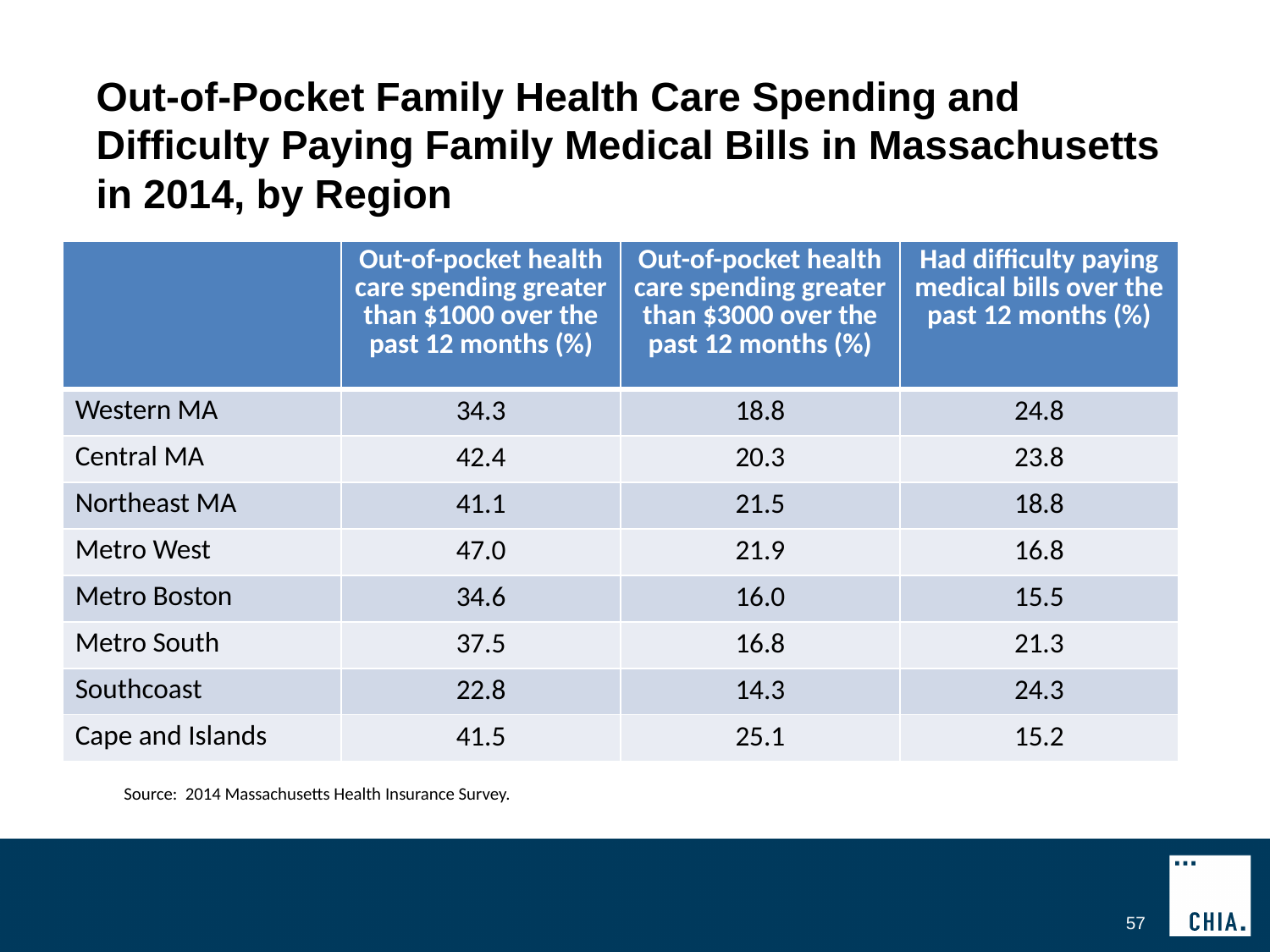

Out-of-Pocket Family Health Care Spending and Difficulty Paying Family Medical Bills in Massachusetts in 2014, by Region
|  | Out-of-pocket health care spending greater than $1000 over the past 12 months (%) | Out-of-pocket health care spending greater than $3000 over the past 12 months (%) | Had difficulty paying medical bills over the past 12 months (%) |
| --- | --- | --- | --- |
| Western MA | 34.3 | 18.8 | 24.8 |
| Central MA | 42.4 | 20.3 | 23.8 |
| Northeast MA | 41.1 | 21.5 | 18.8 |
| Metro West | 47.0 | 21.9 | 16.8 |
| Metro Boston | 34.6 | 16.0 | 15.5 |
| Metro South | 37.5 | 16.8 | 21.3 |
| Southcoast | 22.8 | 14.3 | 24.3 |
| Cape and Islands | 41.5 | 25.1 | 15.2 |
Source:  2014 Massachusetts Health Insurance Survey.

57